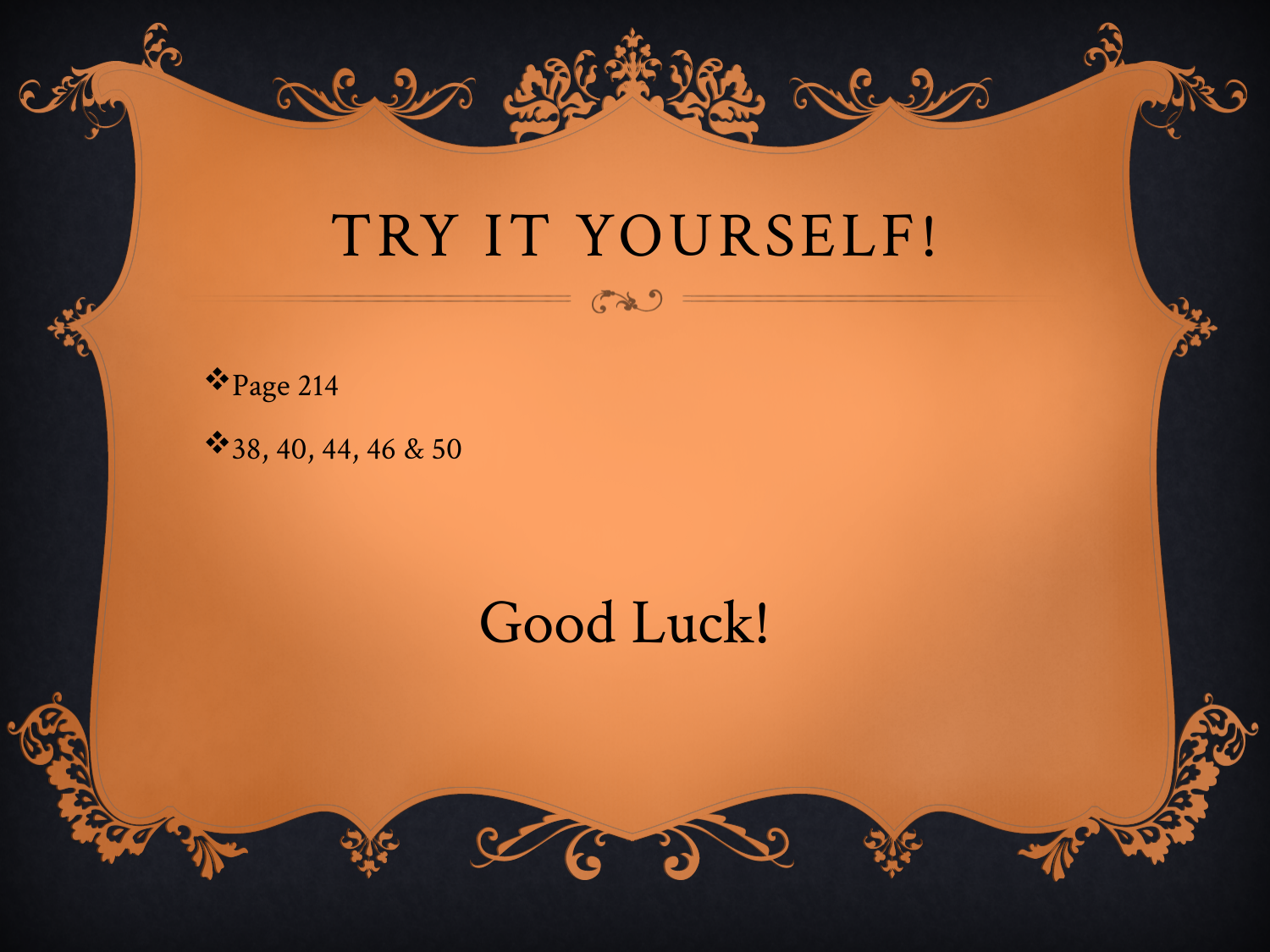

# try it yourself!
Page 214
38, 40, 44, 46 & 50

		   Good Luck!